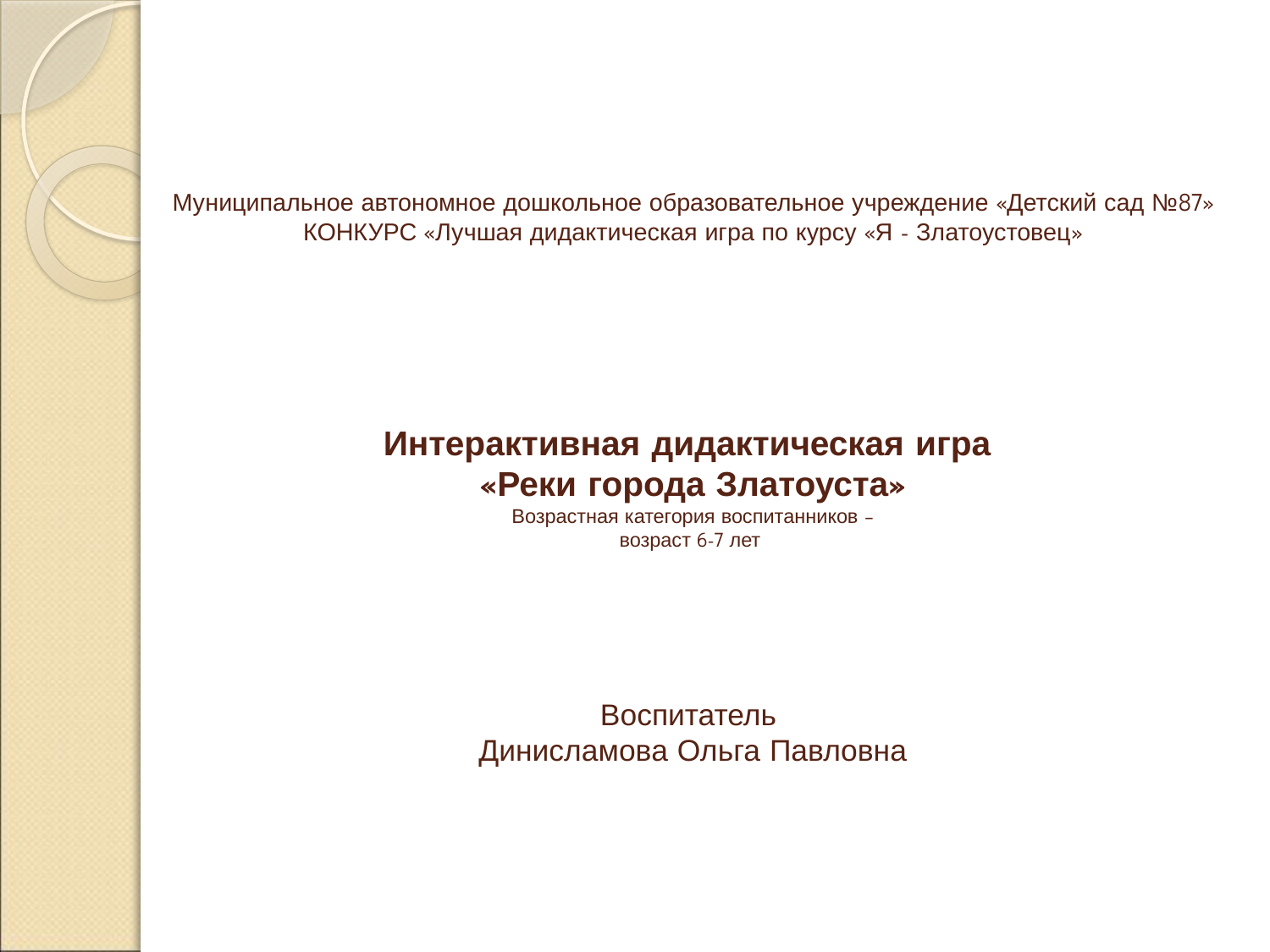

# Муниципальное автономное дошкольное образовательное учреждение «Детский сад №87» КОНКУРС «Лучшая дидактическая игра по курсу «Я - Златоустовец» Интерактивная дидактическая игра «Реки города Златоуста» Возрастная категория воспитанников – возраст 6-7 лет Воспитатель Динисламова Ольга Павловна